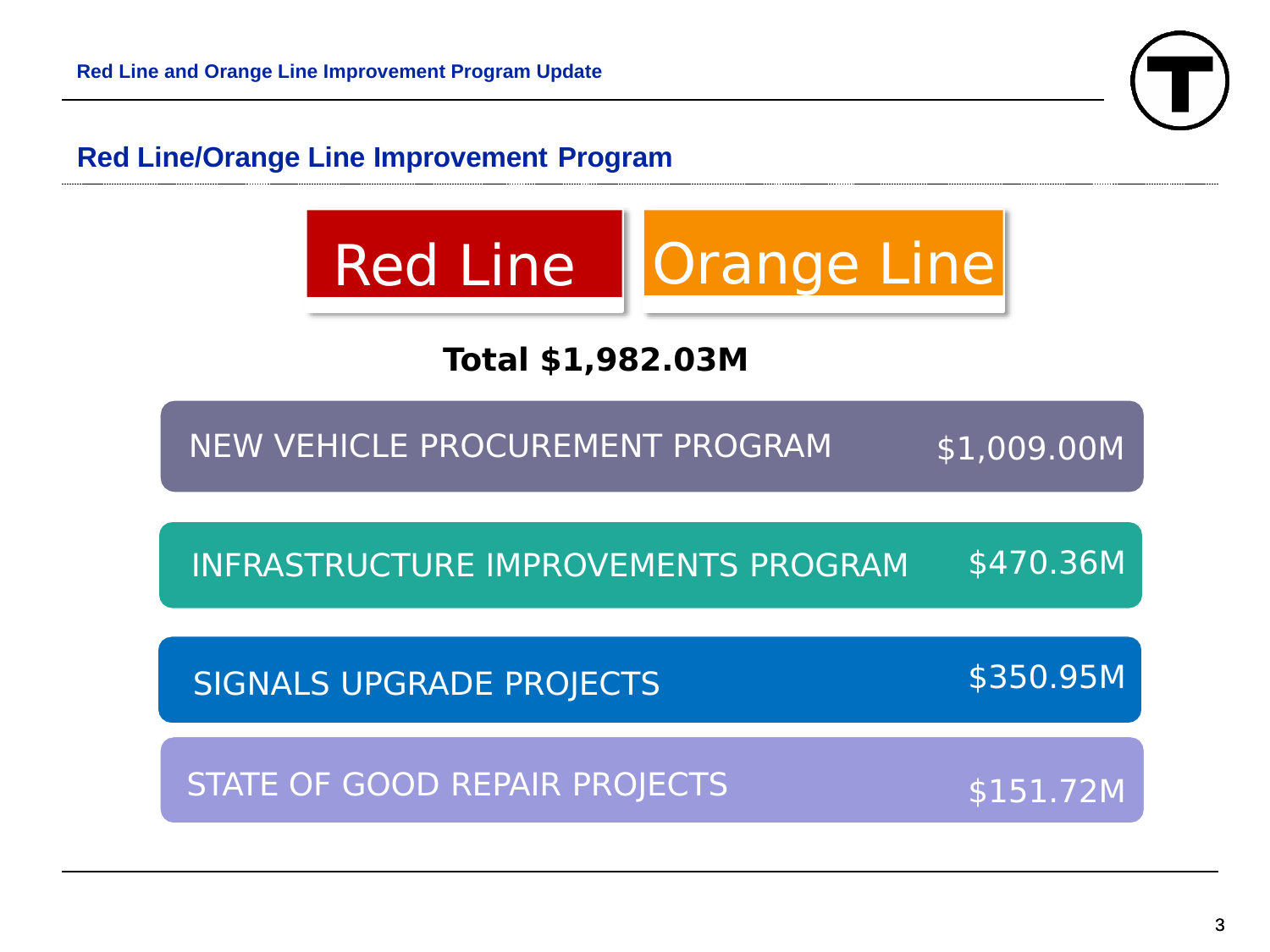

Red Line/Orange Line Improvement Program

Red Line

Orange Line
Total $1,982.03M

NEW VEHICLE PROCUREMENT PROGRAM
$1,009.00M

$470.36M
INFRASTRUCTURE IMPROVEMENTS PROGRAM

$350.95M
SIGNALS UPGRADE PROJECTS

STATE OF GOOD REPAIR PROJECTS
$151.72M

3